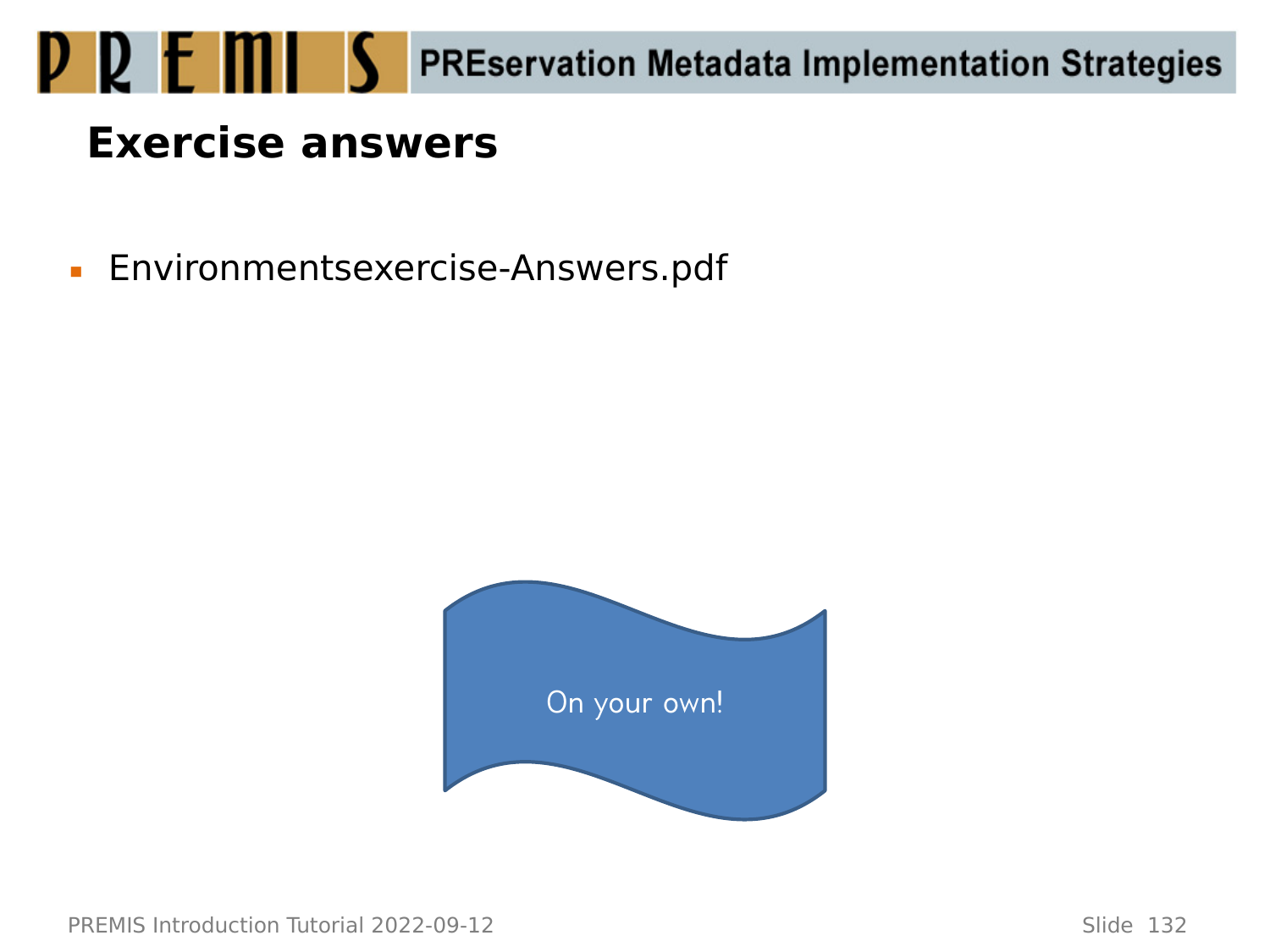

# Exercise answers
Environmentsexercise-Answers.pdf

On your own!